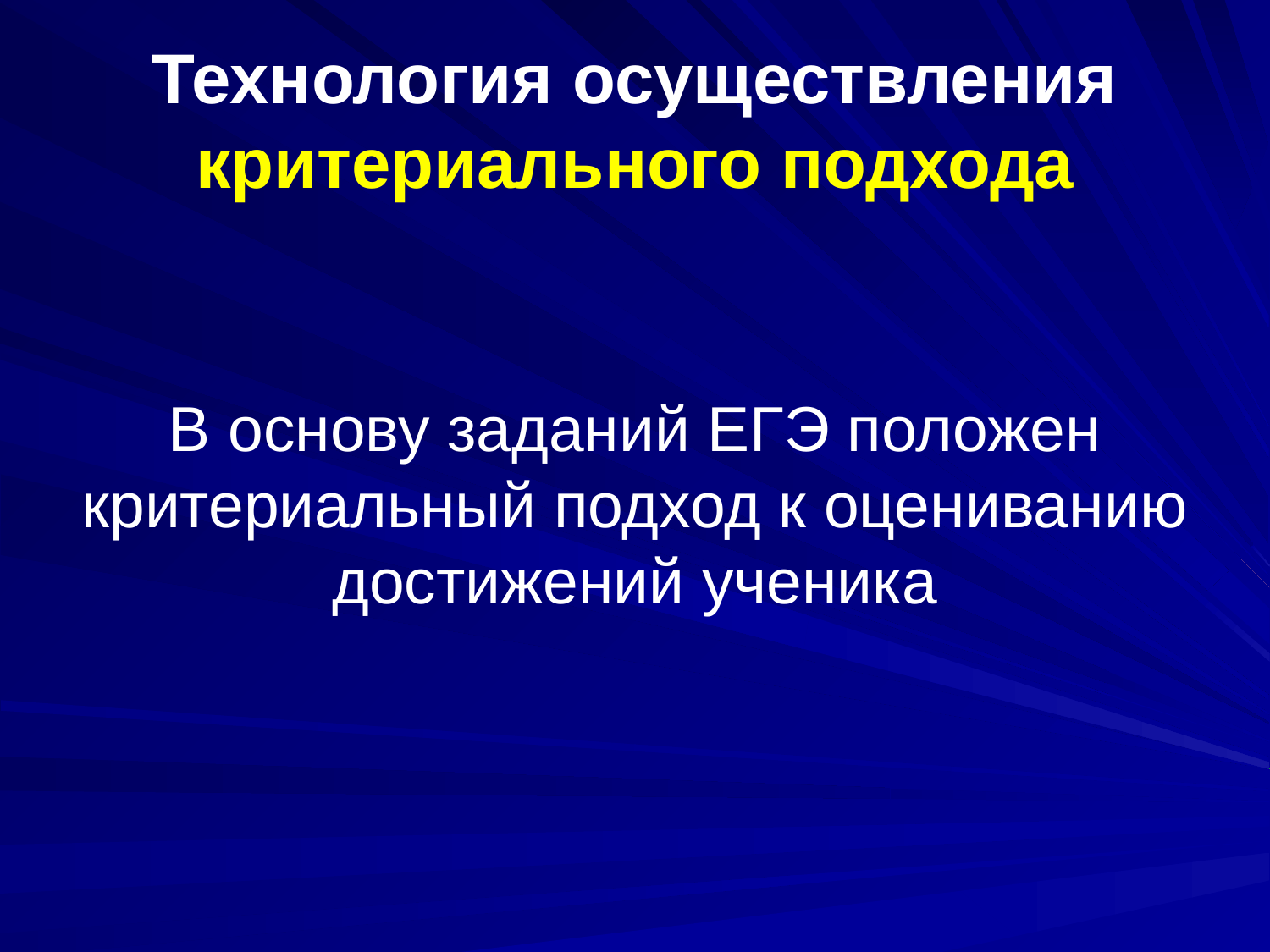

# Технология осуществления критериального подхода

В основу заданий ЕГЭ положен критериальный подход к оцениванию достижений ученика